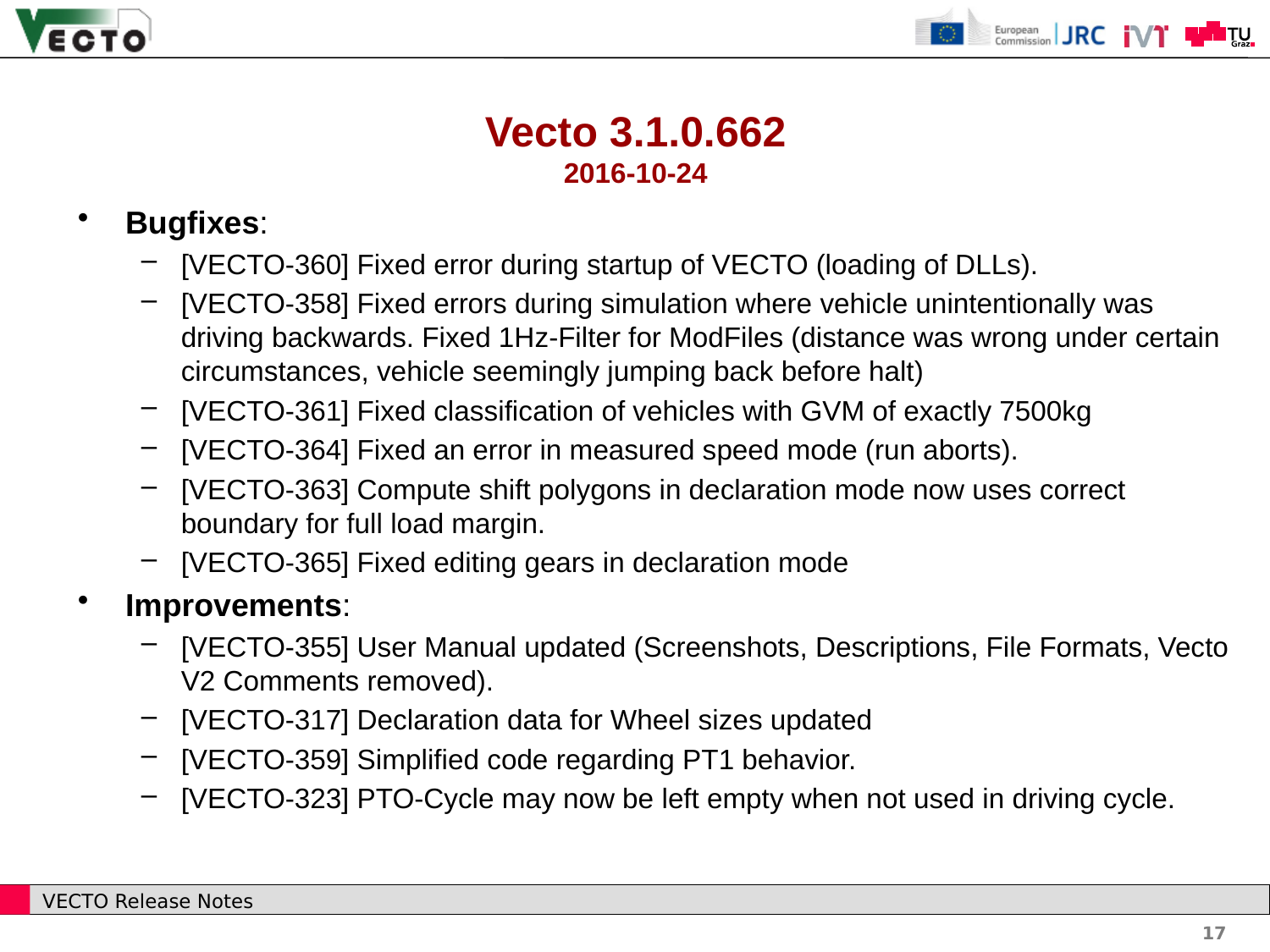

# Vecto 3.1.0.662 2016-10-24
Bugfixes:
[VECTO-360] Fixed error during startup of VECTO (loading of DLLs).
[VECTO-358] Fixed errors during simulation where vehicle unintentionally was driving backwards. Fixed 1Hz-Filter for ModFiles (distance was wrong under certain circumstances, vehicle seemingly jumping back before halt)
[VECTO-361] Fixed classification of vehicles with GVM of exactly 7500kg
[VECTO-364] Fixed an error in measured speed mode (run aborts).
[VECTO-363] Compute shift polygons in declaration mode now uses correct boundary for full load margin.
[VECTO-365] Fixed editing gears in declaration mode
Improvements:
[VECTO-355] User Manual updated (Screenshots, Descriptions, File Formats, Vecto V2 Comments removed).
[VECTO-317] Declaration data for Wheel sizes updated
[VECTO-359] Simplified code regarding PT1 behavior.
[VECTO-323] PTO-Cycle may now be left empty when not used in driving cycle.